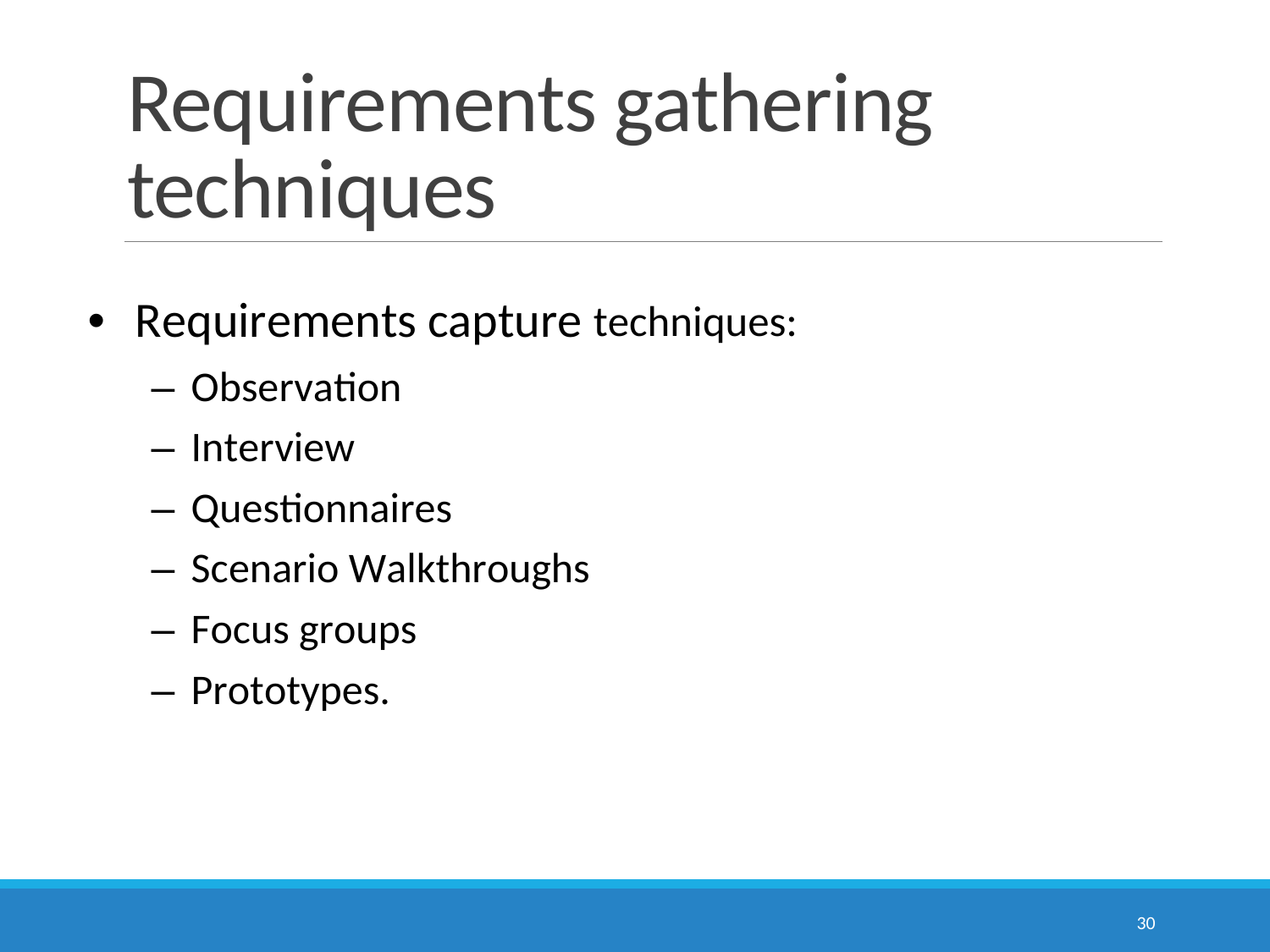

# Requirements gathering techniques
•  Requirements capture techniques:
– Observation
– Interview
– Questionnaires
– Scenario Walkthroughs
– Focus groups
– Prototypes.
30